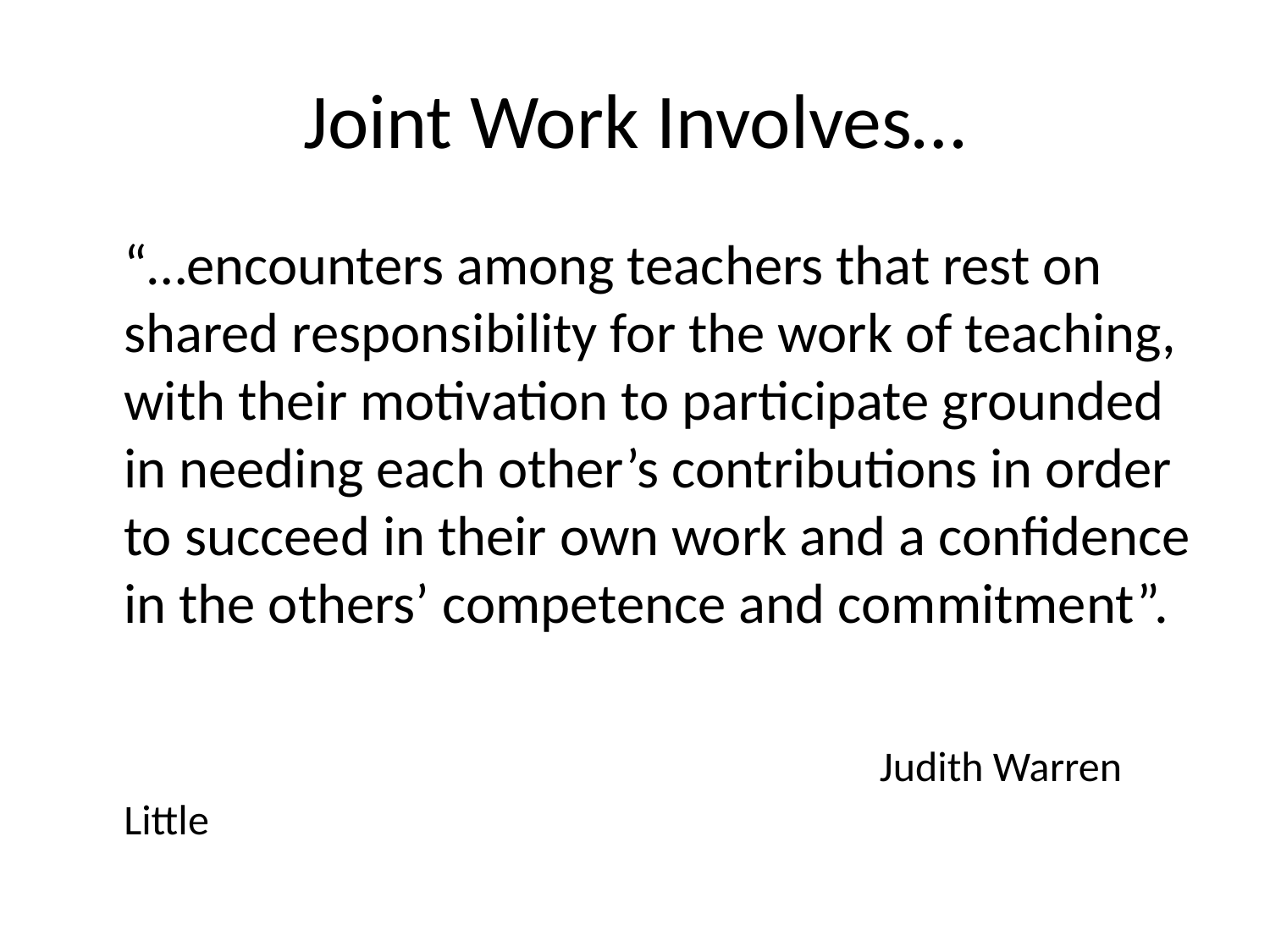

# Joint Work Involves…
	“…encounters among teachers that rest on shared responsibility for the work of teaching, with their motivation to participate grounded in needing each other’s contributions in order to succeed in their own work and a confidence in the others’ competence and commitment”.

					                          Judith Warren Little